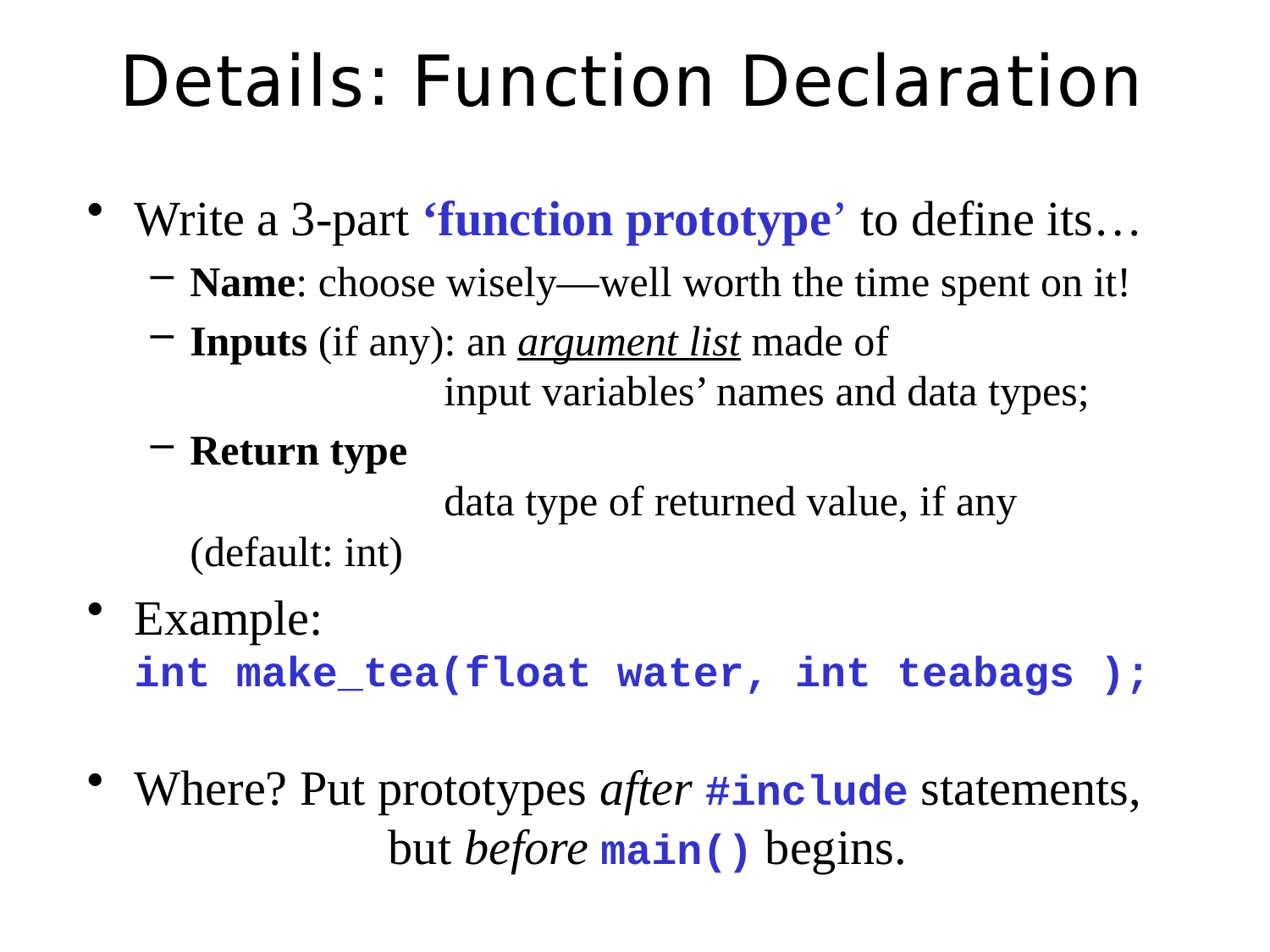

# Details: Function Declaration
Write a 3-part ‘function prototype’ to define its…
Name: choose wisely—well worth the time spent on it!
Inputs (if any): an argument list made of
		input variables’ names and data types;
Return type
		data type of returned value, if any (default: int)
Example:
int make_tea(float water, int teabags );
Where? Put prototypes after #include statements,
		but before main() begins.